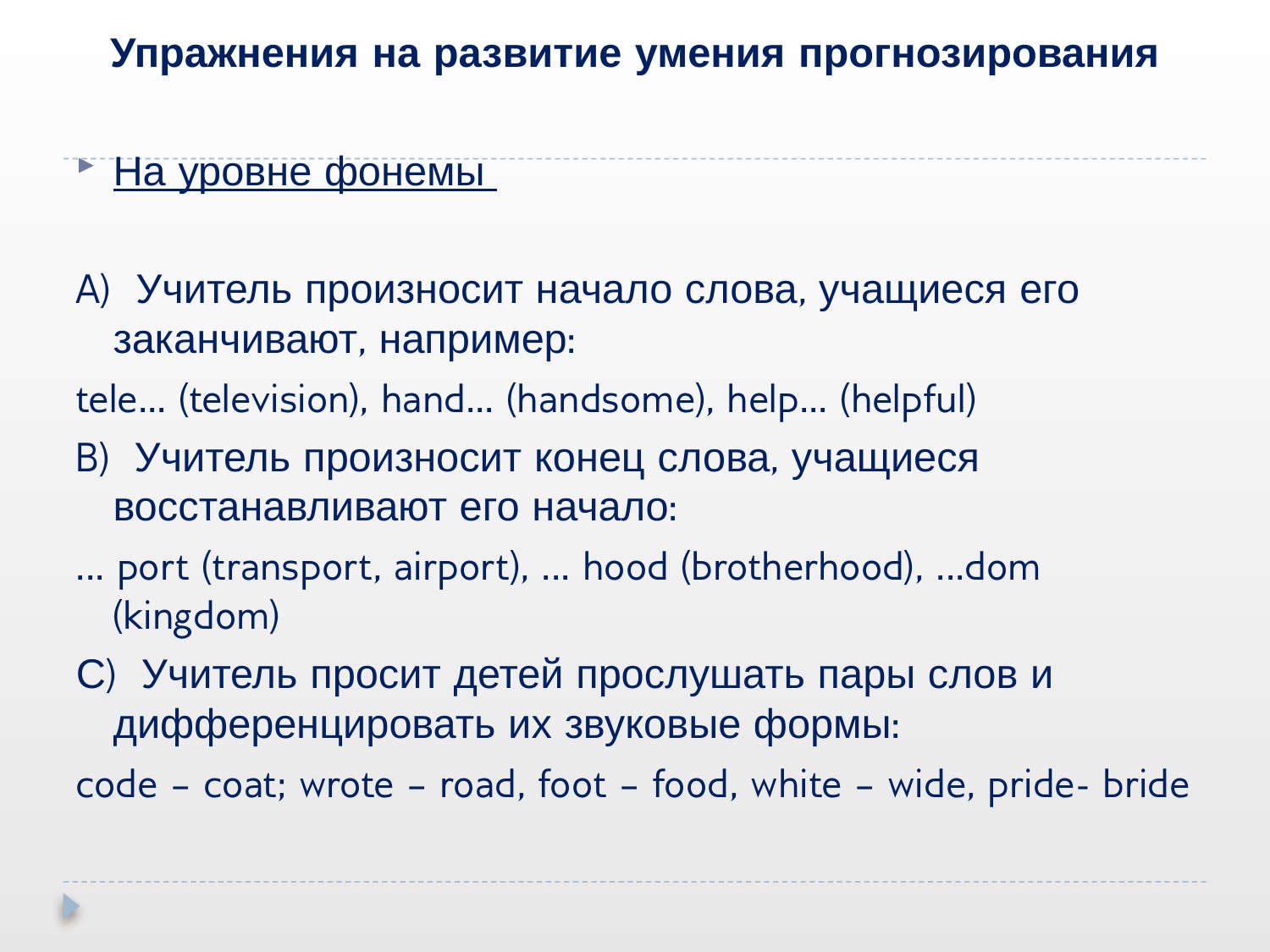

Упражнения на развитие умения прогнозирования

На уровне фонемы

A)  Учитель произносит начало слова, учащиеся его заканчивают, например:
tele... (television), hand... (handsome), help... (helpful)
B)  Учитель произносит конец слова, учащиеся восстанавливают его начало:
... port (transport, airport), ... hood (brotherhood), ...dom (kingdom)
С)  Учитель просит детей прослушать пары слов и дифференцировать их звуковые формы:
code – coat; wrote – road, foot – food, white – wide, pride- bride

#